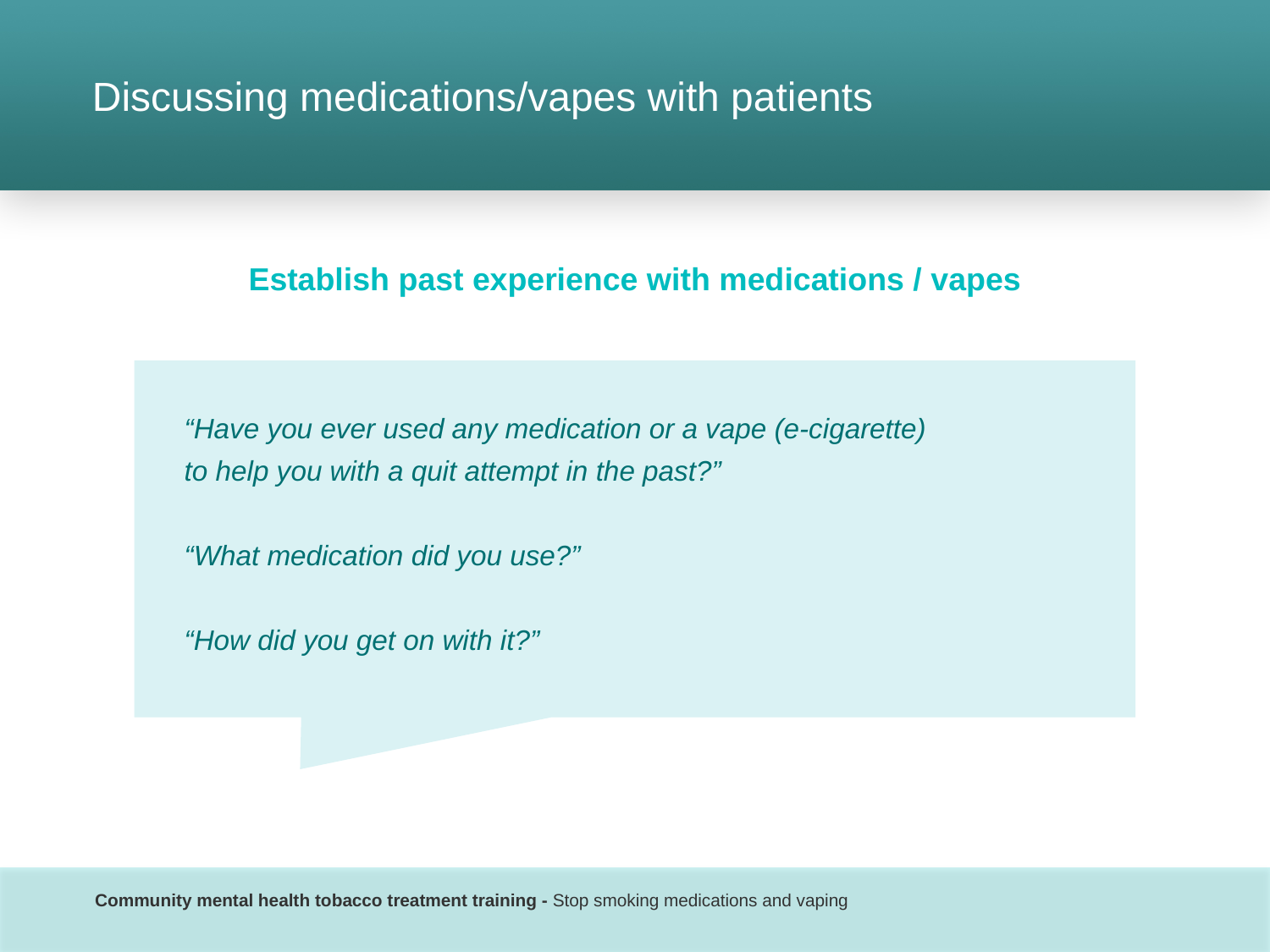

# Discussing medications/vapes with patients
Establish past experience with medications / vapes
“Have you ever used any medication or a vape (e-cigarette)
to help you with a quit attempt in the past?”
“What medication did you use?”
“How did you get on with it?”
Community mental health tobacco treatment training - Stop smoking medications and vaping